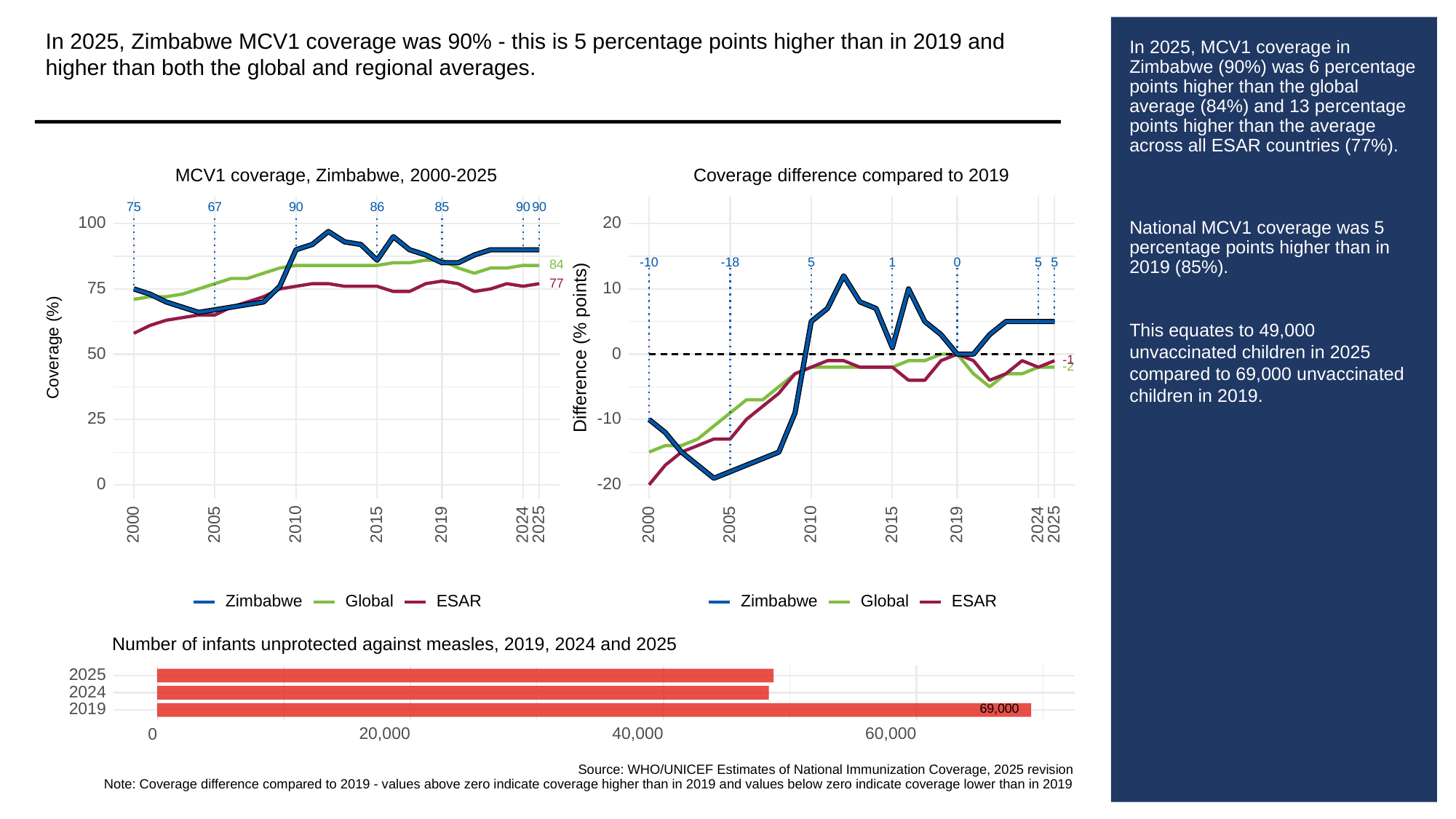

In 2025, Zimbabwe MCV1 coverage was 90% - this is 5 percentage points higher than in 2019 and higher than both the global and regional averages.
# In 2025, MCV1 coverage in Zimbabwe (90%) was 6 percentage points higher than the global average (84%) and 13 percentage points higher than the average across all ESAR countries (77%).

National MCV1 coverage was 5 percentage points higher than in 2019 (85%).

This equates to 49,000 unvaccinated children in 2025 compared to 69,000 unvaccinated children in 2019.

MCV1 coverage, Zimbabwe, 2000-2025
Coverage difference compared to 2019

67
90
86
85
90
90
75
100
20

-10
-18
0
1
5
5
5

84

77

10
75

Difference (% points)
Coverage (%)
50
0

-1
-2

25
-10

0
-20

2000
2005
2010
2015
2019
2024
2025
2000
2005
2010
2015
2019
2024
2025
Global
ESAR
Global
ESAR
Zimbabwe
Zimbabwe

Number of infants unprotected against measles, 2019, 2024 and 2025

2025

2024

69,000
2019

20,000
40,000
60,000
0
Source: WHO/UNICEF Estimates of National Immunization Coverage, 2025 revision
Note: Coverage difference compared to 2019 - values above zero indicate coverage higher than in 2019 and values below zero indicate coverage lower than in 2019